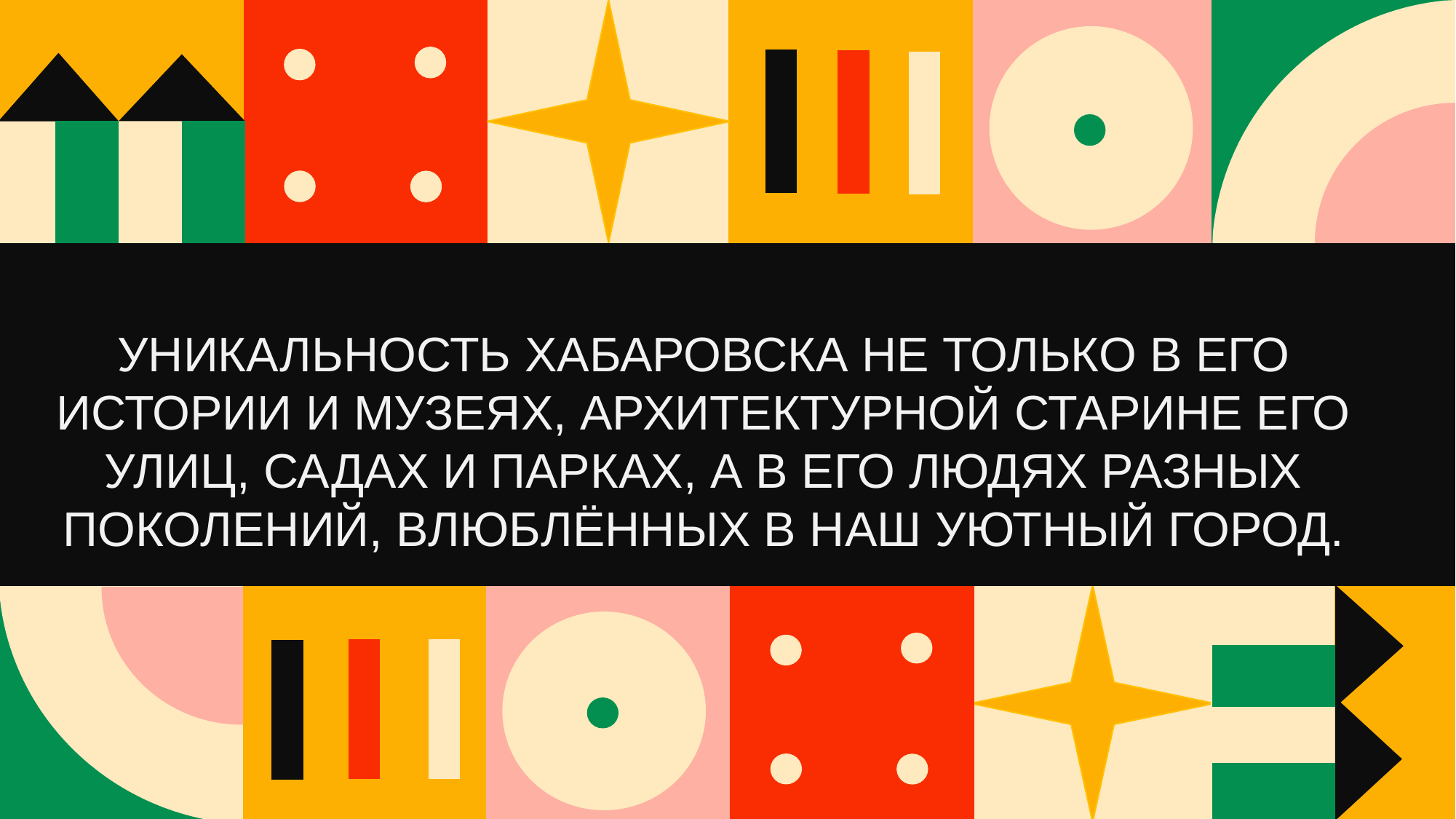

УНИКАЛЬНОСТЬ ХАБАРОВСКА НЕ ТОЛЬКО В ЕГО ИСТОРИИ И МУЗЕЯХ, АРХИТЕКТУРНОЙ СТАРИНЕ ЕГО УЛИЦ, САДАХ И ПАРКАХ, А В ЕГО ЛЮДЯХ РАЗНЫХ ПОКОЛЕНИЙ, ВЛЮБЛЁННЫХ В НАШ УЮТНЫЙ ГОРОД.